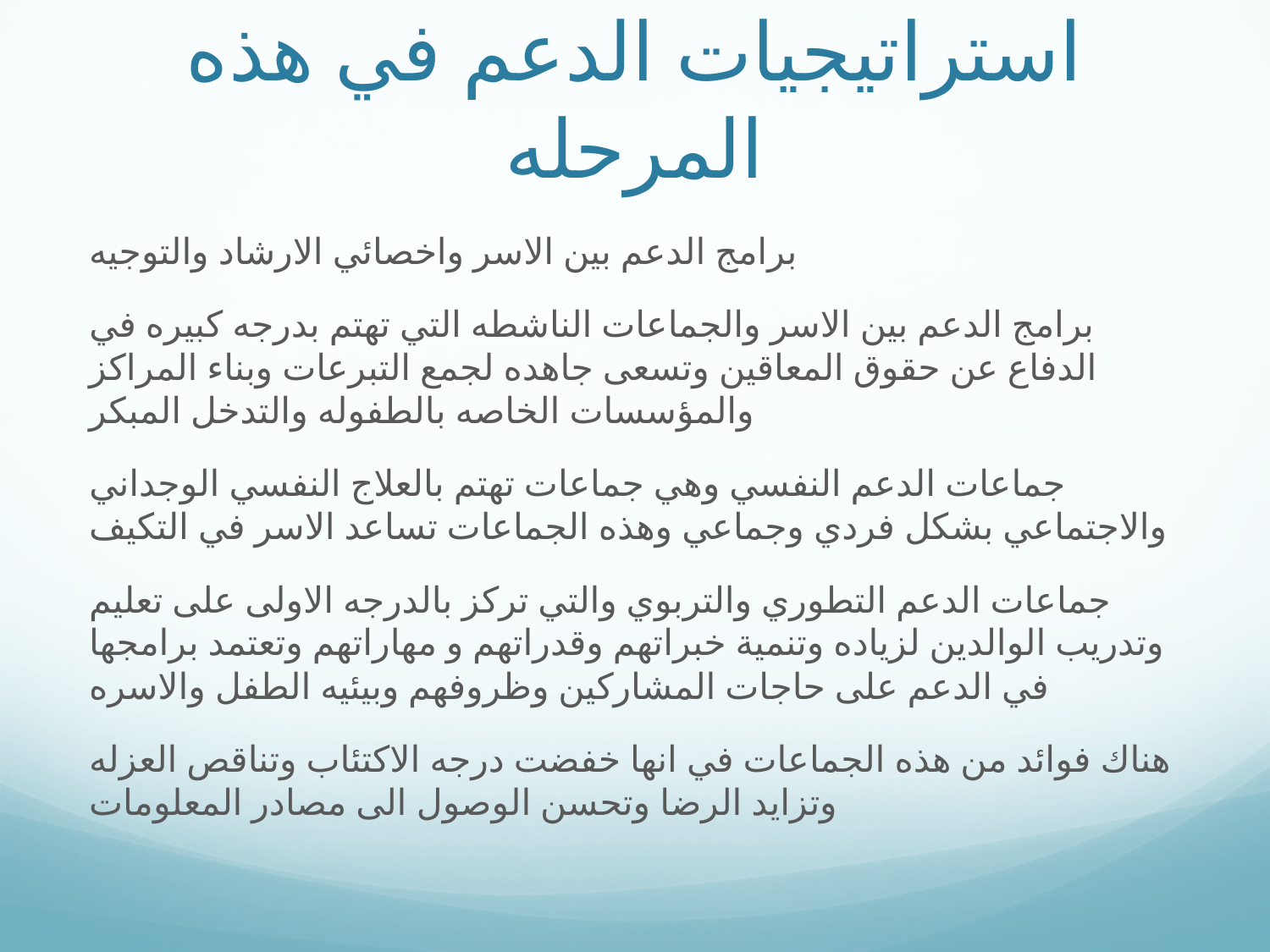

# استراتيجيات الدعم في هذه المرحله
برامج الدعم بين الاسر واخصائي الارشاد والتوجيه
برامج الدعم بين الاسر والجماعات الناشطه التي تهتم بدرجه كبيره في الدفاع عن حقوق المعاقين وتسعى جاهده لجمع التبرعات وبناء المراكز والمؤسسات الخاصه بالطفوله والتدخل المبكر
جماعات الدعم النفسي وهي جماعات تهتم بالعلاج النفسي الوجداني والاجتماعي بشكل فردي وجماعي وهذه الجماعات تساعد الاسر في التكيف
جماعات الدعم التطوري والتربوي والتي تركز بالدرجه الاولى على تعليم وتدريب الوالدين لزياده وتنمية خبراتهم وقدراتهم و مهاراتهم وتعتمد برامجها في الدعم على حاجات المشاركين وظروفهم وبيئيه الطفل والاسره
هناك فوائد من هذه الجماعات في انها خفضت درجه الاكتئاب وتناقص العزله وتزايد الرضا وتحسن الوصول الى مصادر المعلومات